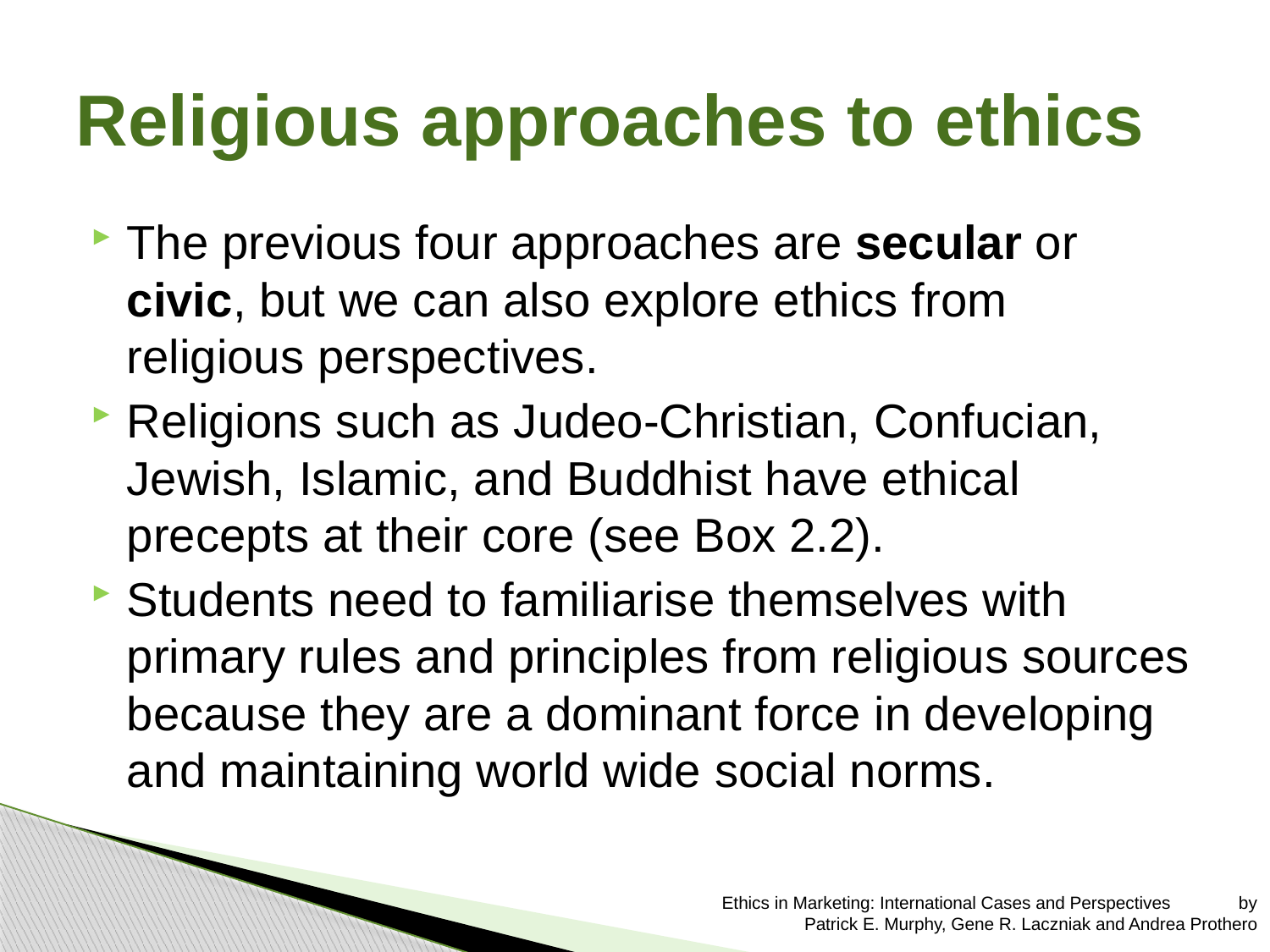

# Religious approaches to ethics
The previous four approaches are secular or civic, but we can also explore ethics from religious perspectives.
Religions such as Judeo-Christian, Confucian, Jewish, Islamic, and Buddhist have ethical precepts at their core (see Box 2.2).
Students need to familiarise themselves with primary rules and principles from religious sources because they are a dominant force in developing and maintaining world wide social norms.
           Ethics in Marketing: International Cases and Perspectives              by Patrick E. Murphy, Gene R. Laczniak and Andrea Prothero